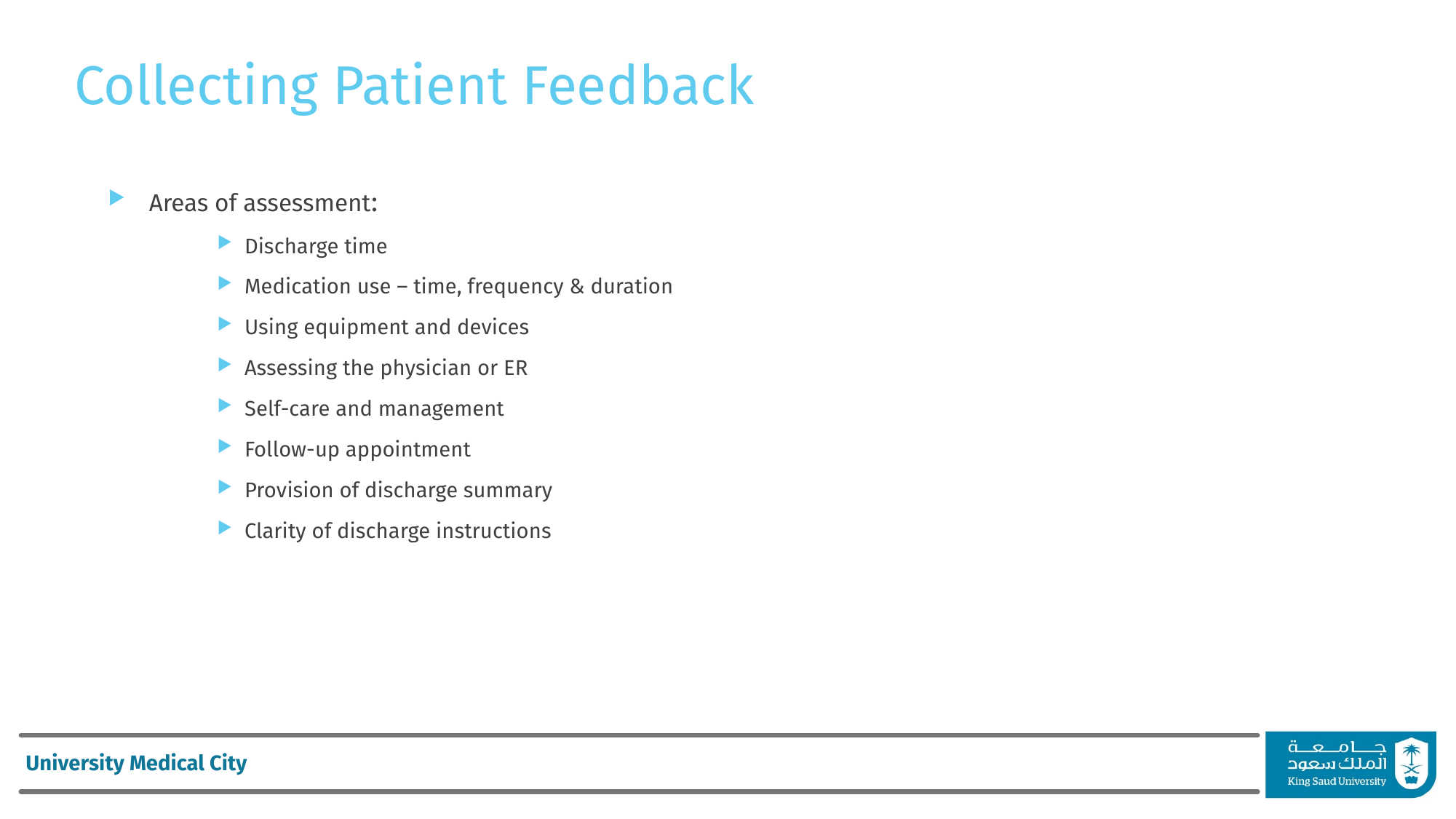

# Collecting Patient Feedback
Areas of assessment:
Discharge time
Medication use – time, frequency & duration
Using equipment and devices
Assessing the physician or ER
Self-care and management
Follow-up appointment
Provision of discharge summary
Clarity of discharge instructions